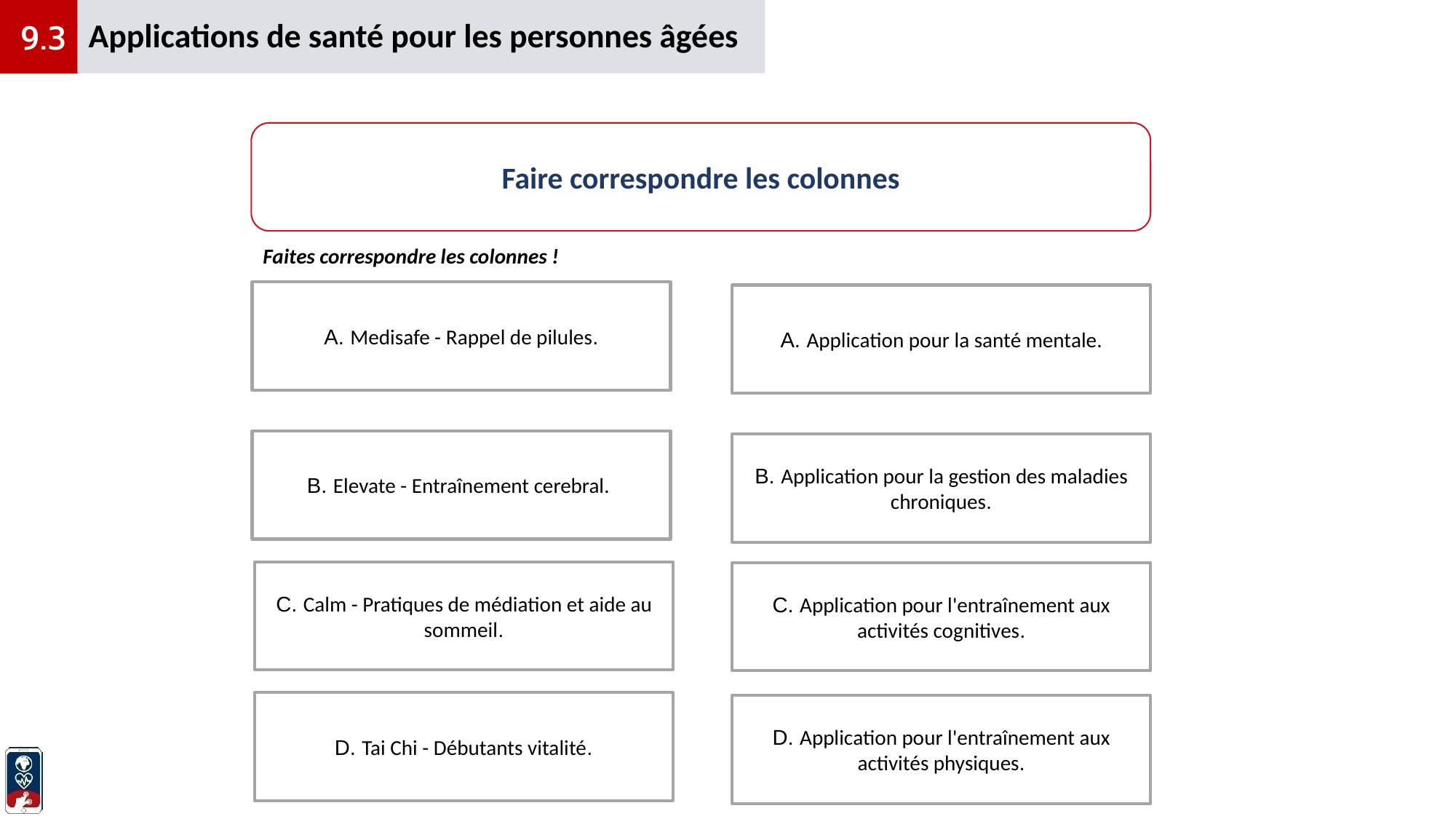

Applications de santé pour les personnes âgées
9.3
Faire correspondre les colonnes
Faites correspondre les colonnes !
A. Medisafe - Rappel de pilules.
A. Application pour la santé mentale.
B. Elevate - Entraînement cerebral.
B. Application pour la gestion des maladies chroniques.
C. Calm - Pratiques de médiation et aide au sommeil.
C. Application pour l'entraînement aux activités cognitives.
D. Tai Chi - Débutants vitalité.
D. Application pour l'entraînement aux activités physiques.